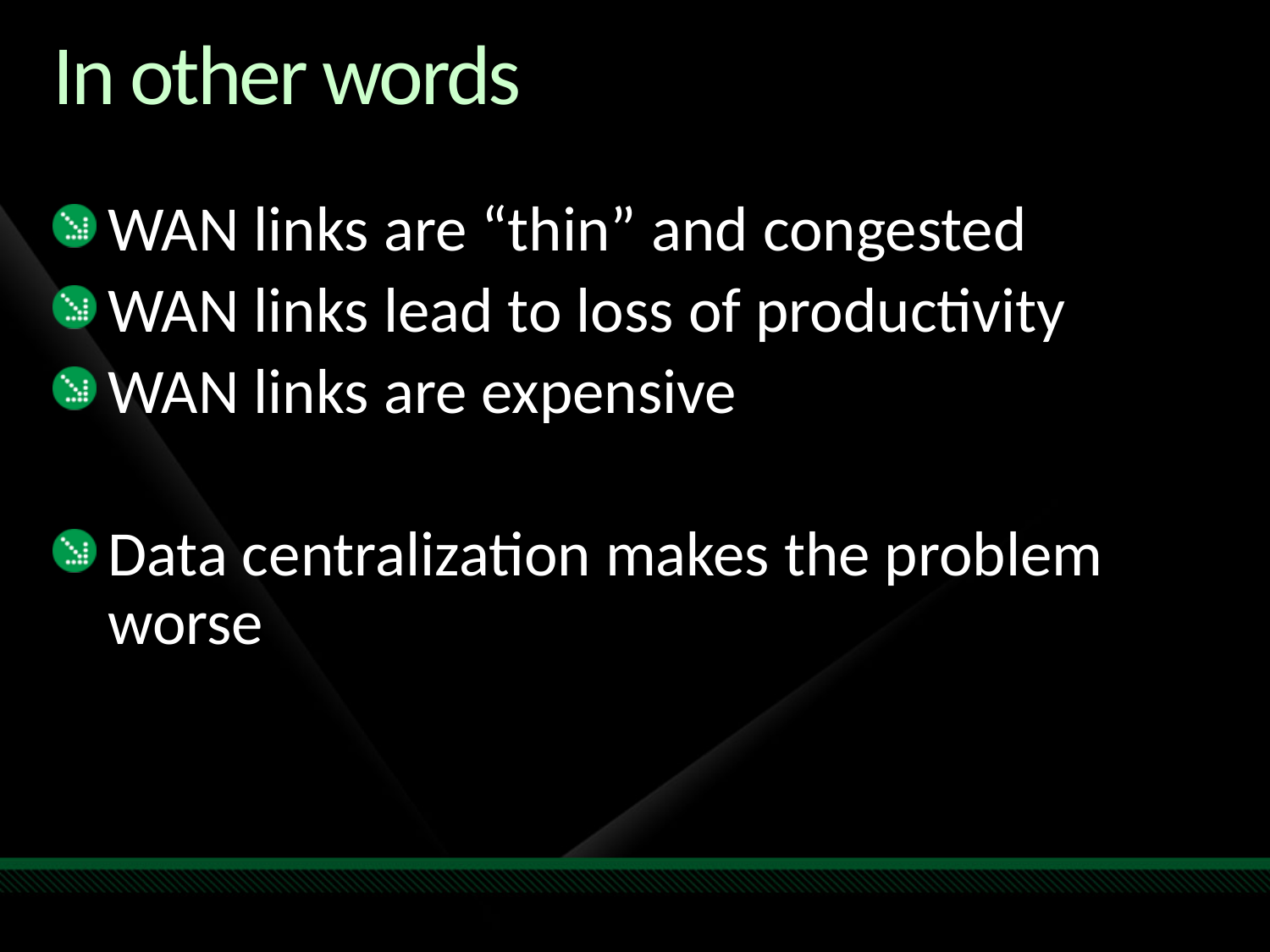

# In other words
WAN links are “thin” and congested
WAN links lead to loss of productivity
WAN links are expensive

Data centralization makes the problem worse